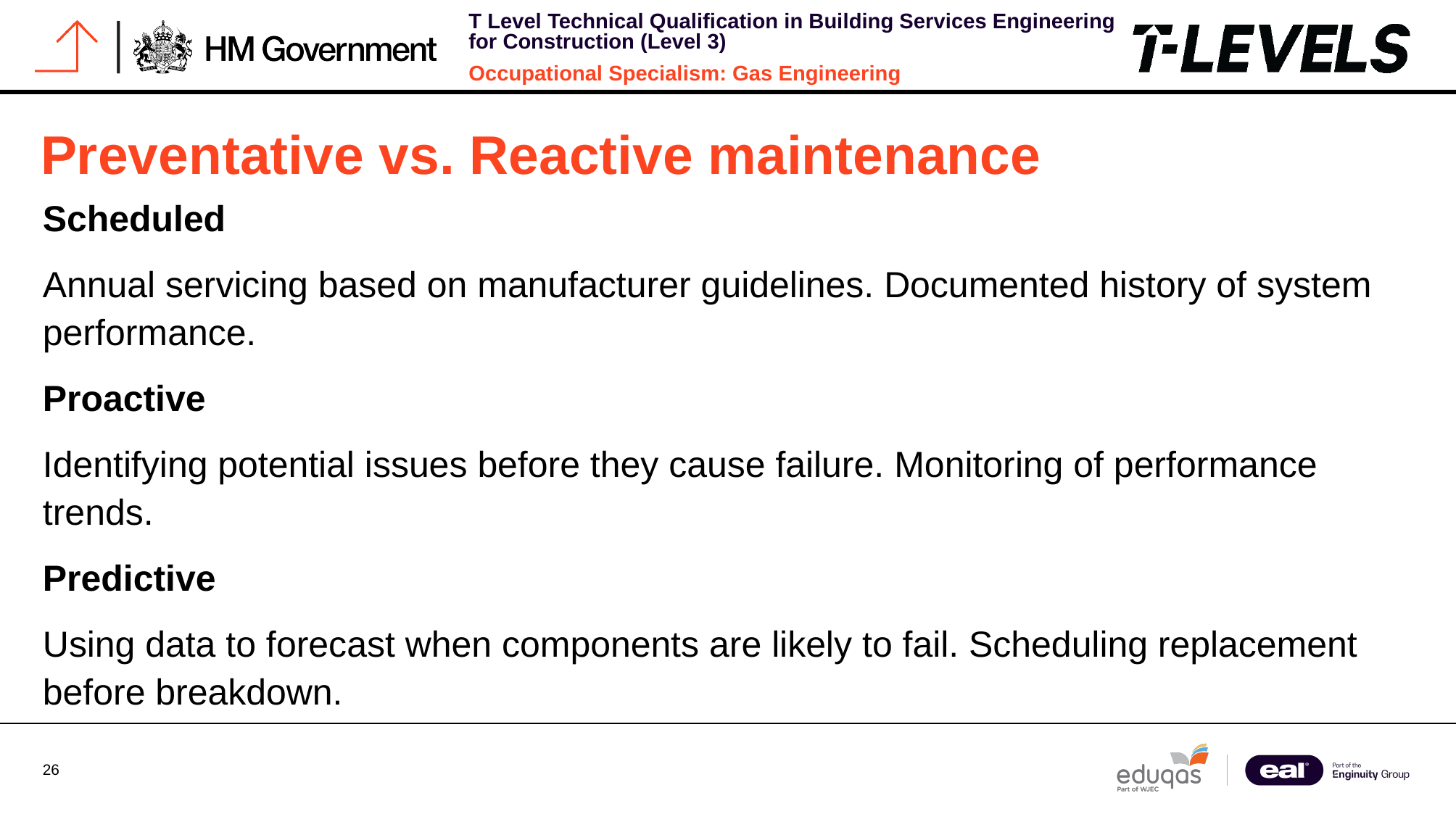

# Preventative vs. Reactive maintenance
Scheduled
Annual servicing based on manufacturer guidelines. Documented history of system performance.
Proactive
Identifying potential issues before they cause failure. Monitoring of performance trends.
Predictive
Using data to forecast when components are likely to fail. Scheduling replacement before breakdown.